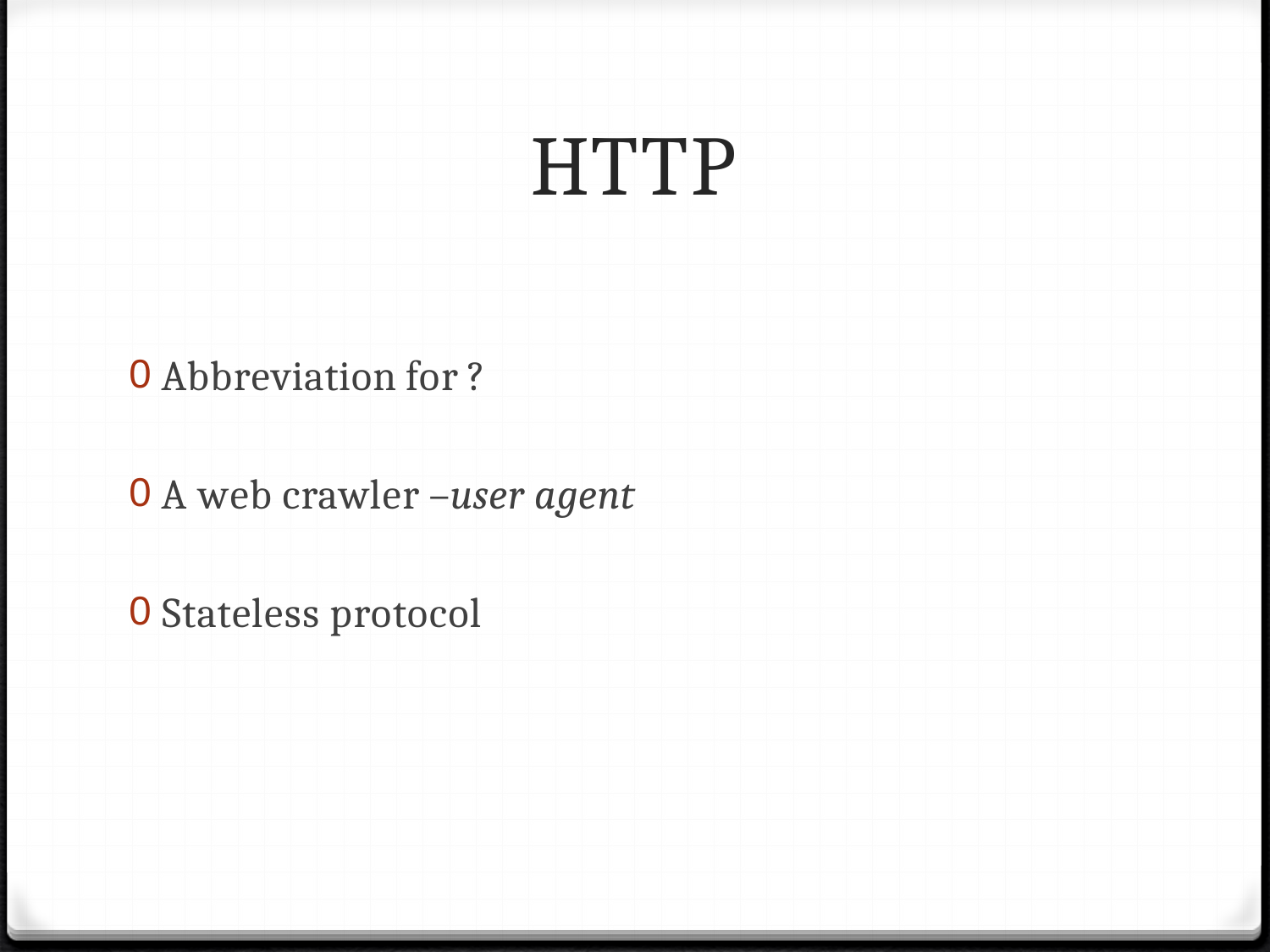

# HTTP

Abbreviation for ?

A web crawler –user agent

Stateless protocol